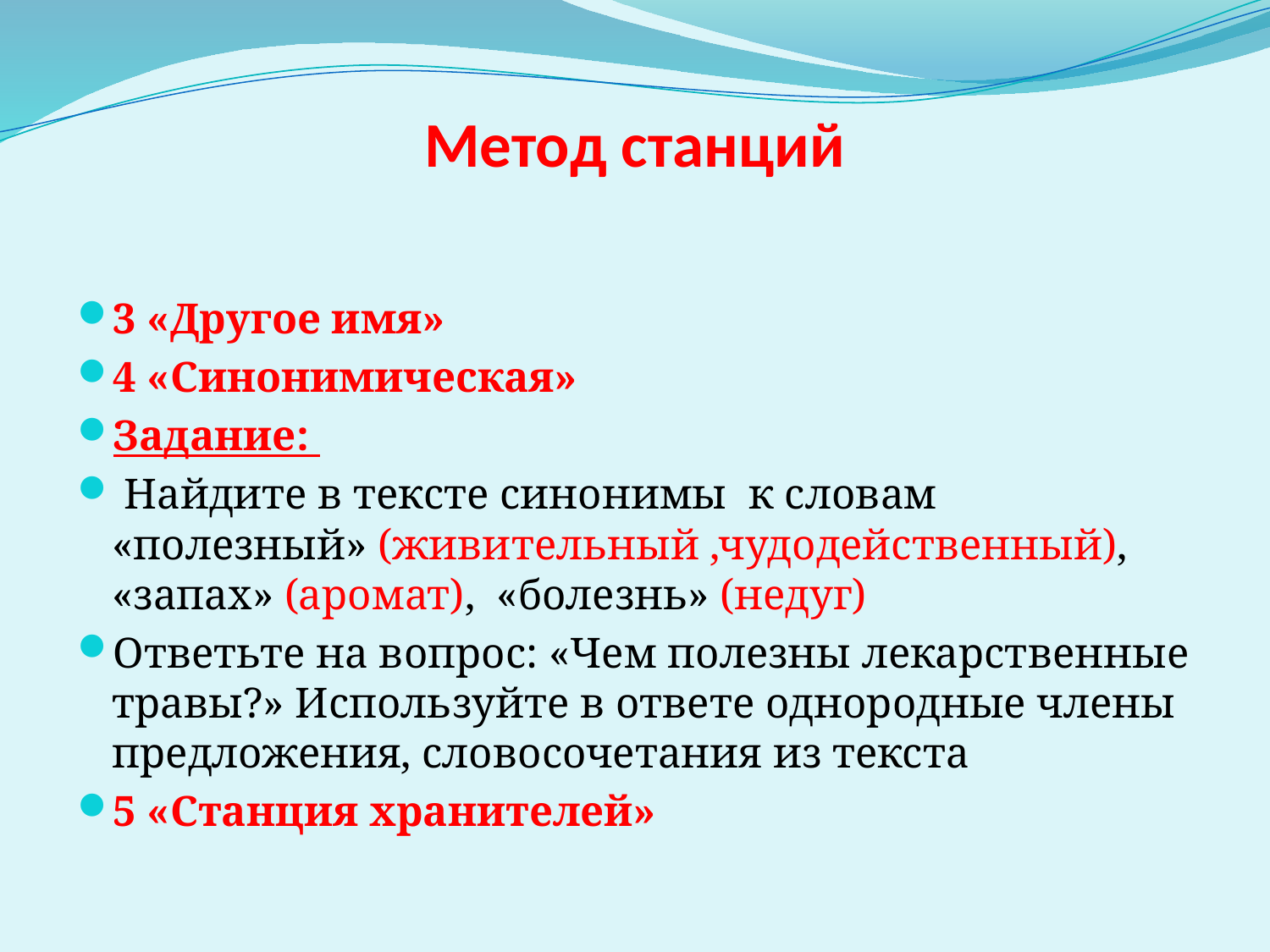

# Метод станций
3 «Другое имя»
4 «Синонимическая»
Задание:
 Найдите в тексте синонимы  к словам «полезный» (живительный ,чудодейственный), «запах» (аромат),  «болезнь» (недуг)
Ответьте на вопрос: «Чем полезны лекарственные травы?» Используйте в ответе однородные члены предложения, словосочетания из текста
5 «Станция хранителей»